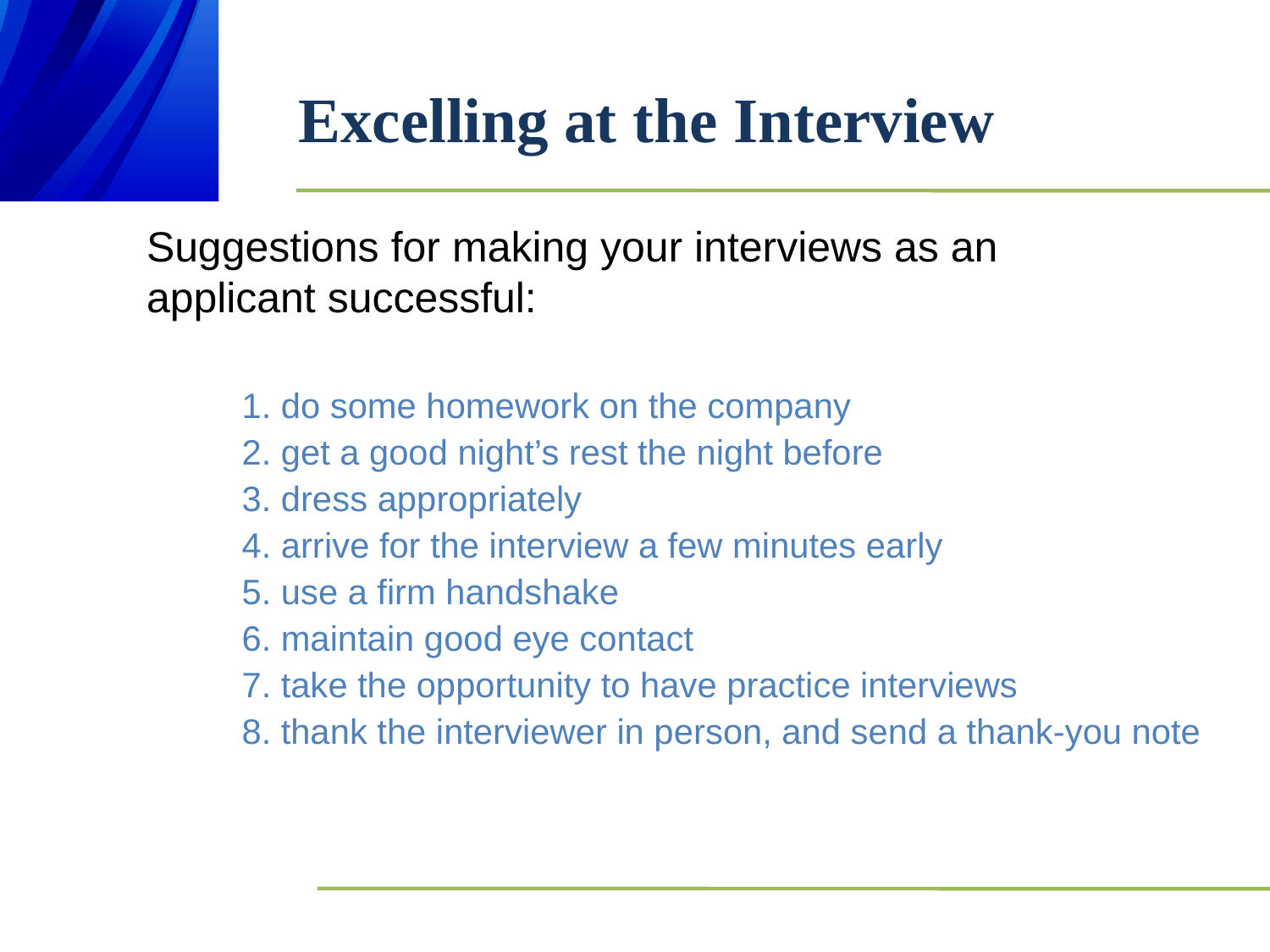

# Excelling at the Interview
Suggestions for making your interviews as an applicant successful:
1. do some homework on the company
2. get a good night’s rest the night before
3. dress appropriately
4. arrive for the interview a few minutes early
5. use a firm handshake
6. maintain good eye contact
7. take the opportunity to have practice interviews
8. thank the interviewer in person, and send a thank-you note